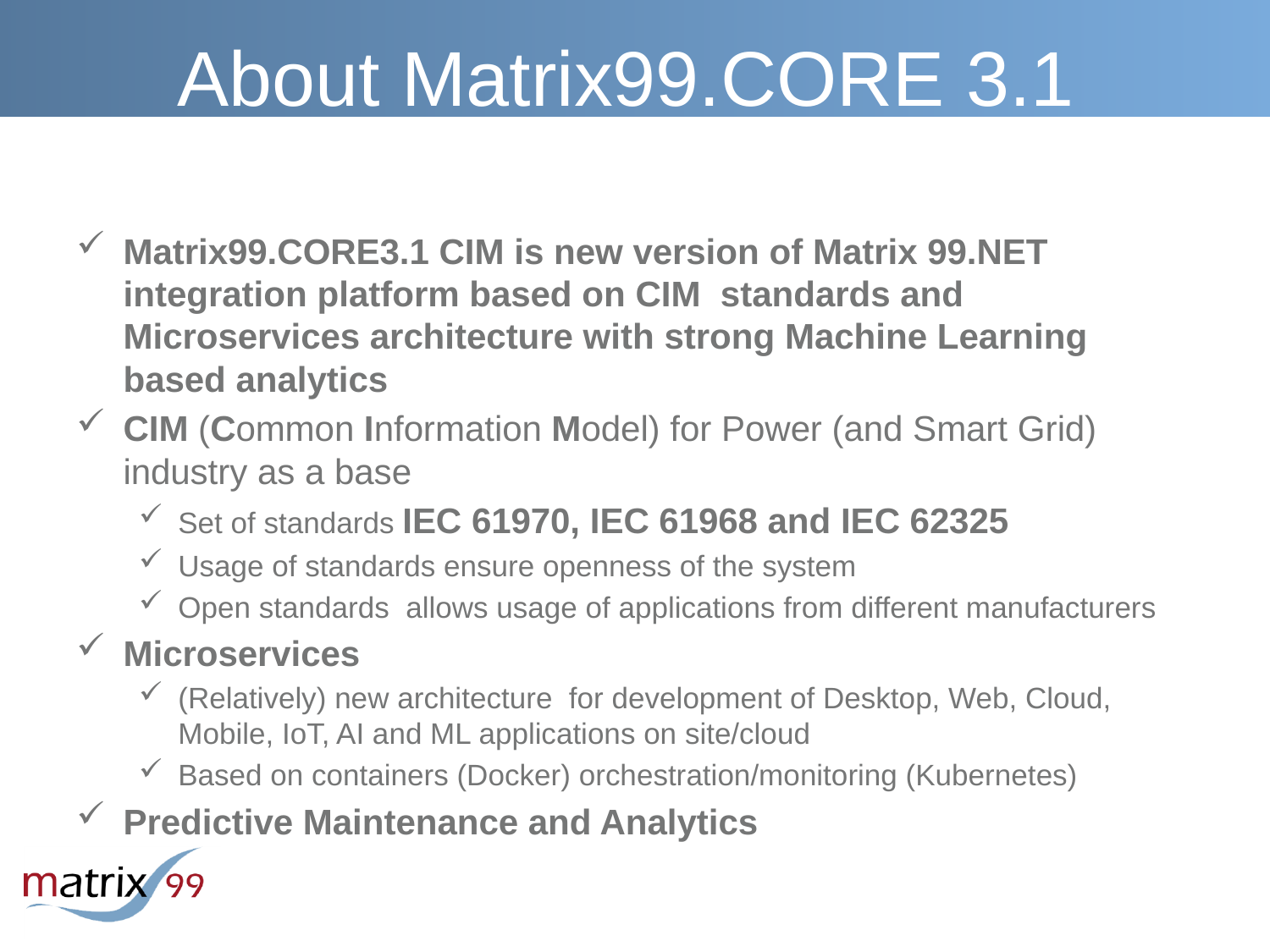

# About Matrix99.CORE 3.1
Matrix99.CORE3.1 CIM is new version of Matrix 99.NET integration platform based on CIM  standards and Microservices architecture with strong Machine Learning based analytics
CIM (Common Information Model) for Power (and Smart Grid) industry as a base
Set of standards IEC 61970, IEC 61968 and IEC 62325
Usage of standards ensure openness of the system
Open standards  allows usage of applications from different manufacturers
Microservices
(Relatively) new architecture  for development of Desktop, Web, Cloud, Mobile, IoT, AI and ML applications on site/cloud
Based on containers (Docker) orchestration/monitoring (Kubernetes)
Predictive Maintenance and Analytics